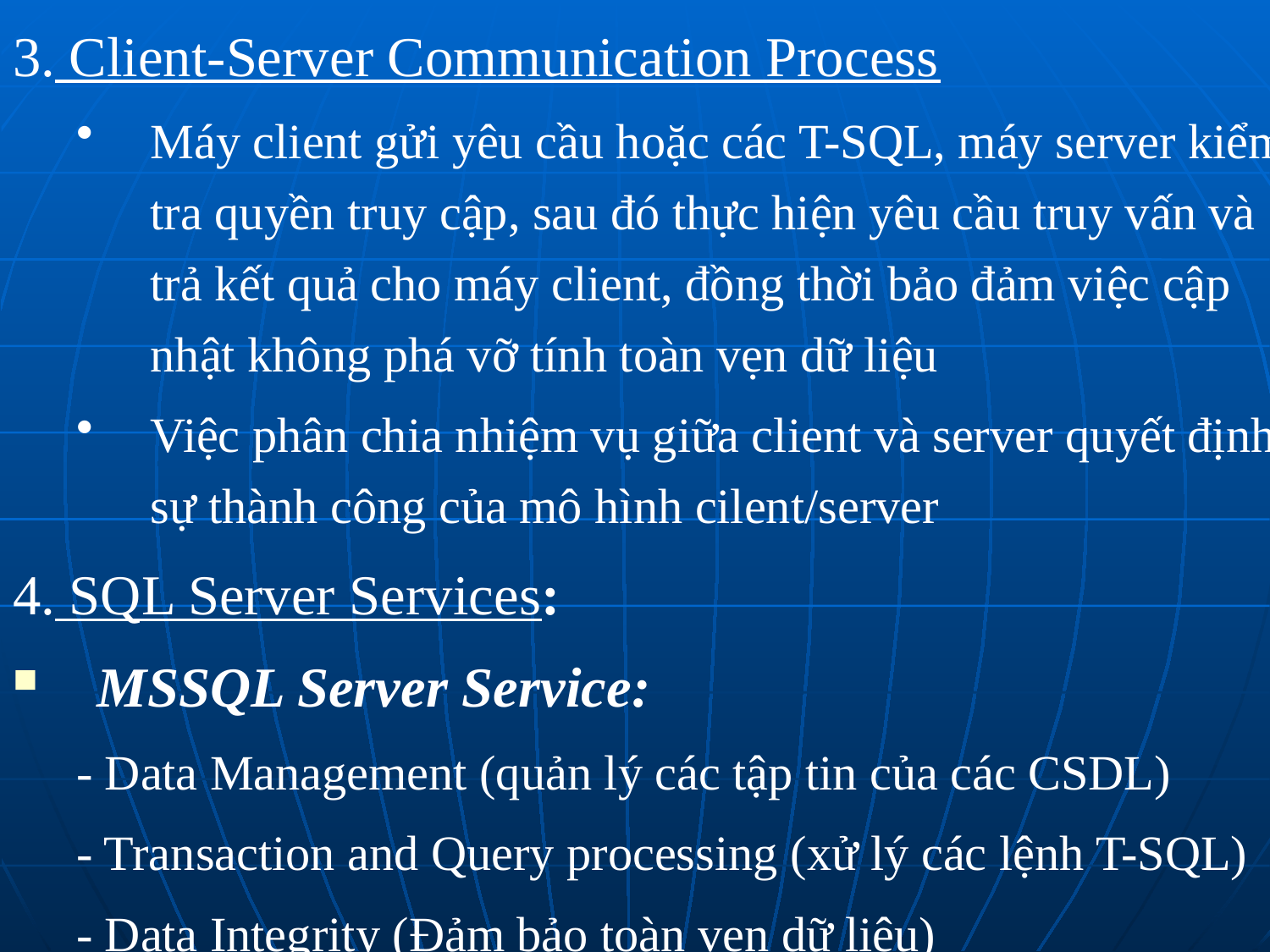

3. Client-Server Communication Process
Máy client gửi yêu cầu hoặc các T-SQL, máy server kiểm tra quyền truy cập, sau đó thực hiện yêu cầu truy vấn và trả kết quả cho máy client, đồng thời bảo đảm việc cập nhật không phá vỡ tính toàn vẹn dữ liệu
Việc phân chia nhiệm vụ giữa client và server quyết định sự thành công của mô hình cilent/server
4. SQL Server Services:
MSSQL Server Service:
- Data Management (quản lý các tập tin của các CSDL)
- Transaction and Query processing (xử lý các lệnh T-SQL)
- Data Integrity (Đảm bảo toàn vẹn dữ liệu)